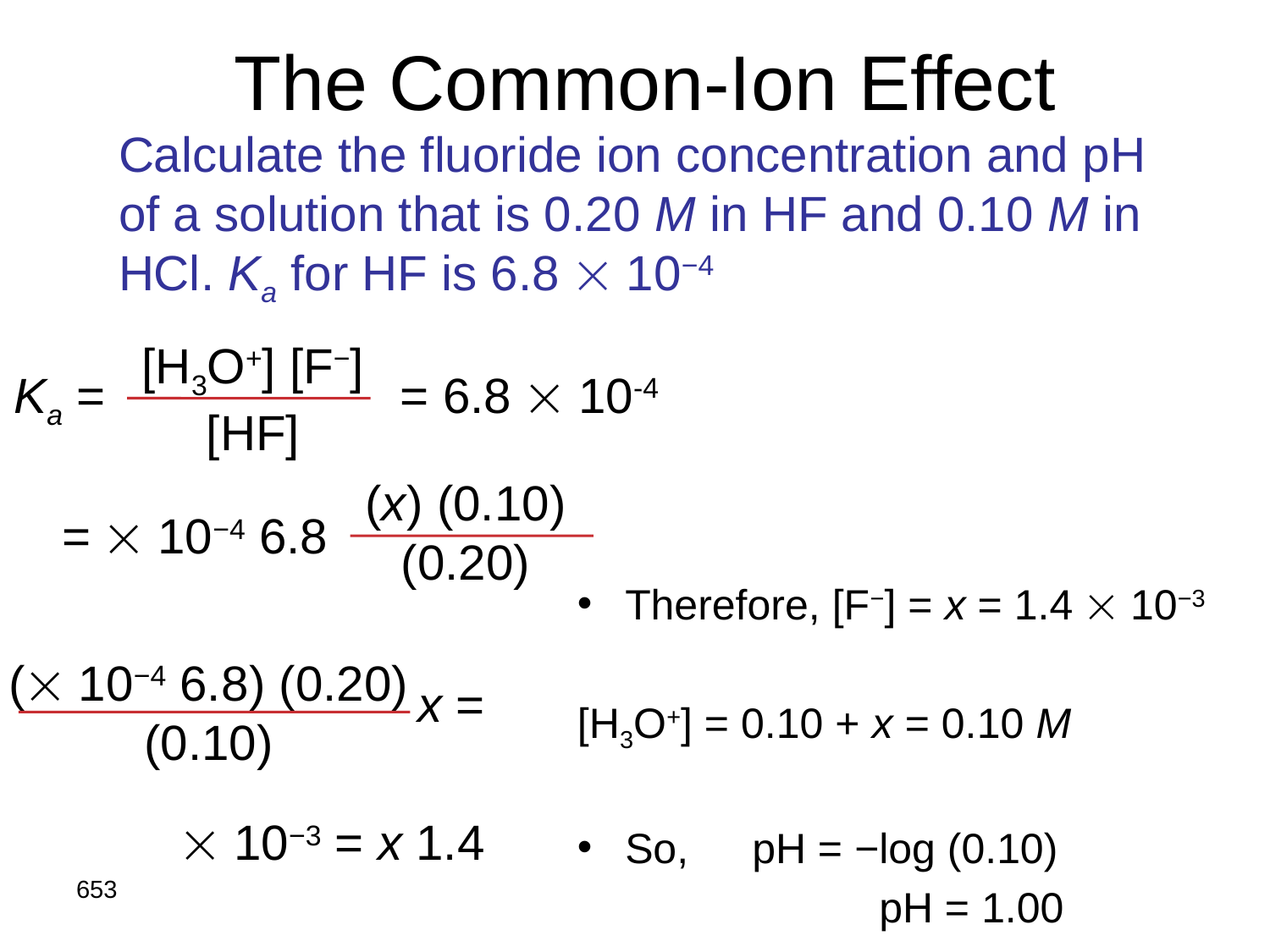

# The Common-Ion Effect
Calculate the fluoride ion concentration and pH of a solution that is 0.20 M in HF and 0.10 M in HCl. Ka for HF is 6.8 × 10−4
[H3O+] [F−]
[HF]

Ka =
= 6.8 × 10-4
(0.10) (x)
(0.20)

6.8 × 10−4 =
Therefore, [F−] = x = 1.4 × 10−3

[H3O+] = 0.10 + x = 0.10 M

So,	pH = −log (0.10)
			pH = 1.00
(0.20) (6.8 × 10−4)
(0.10)

= x

1.4 × 10−3 = x
653